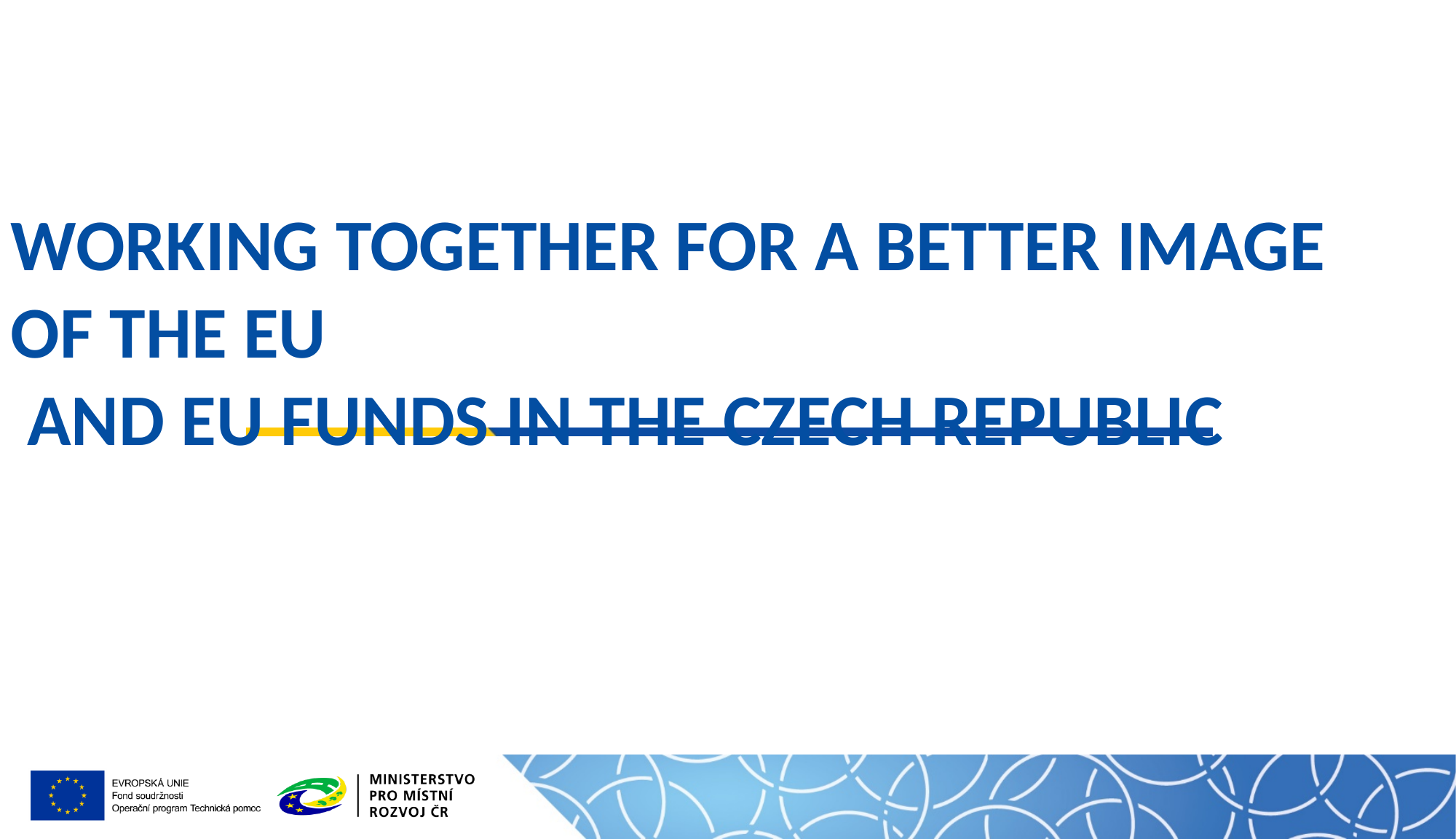

# Working together for a better image of the EU and EU funds in the Czech Republic